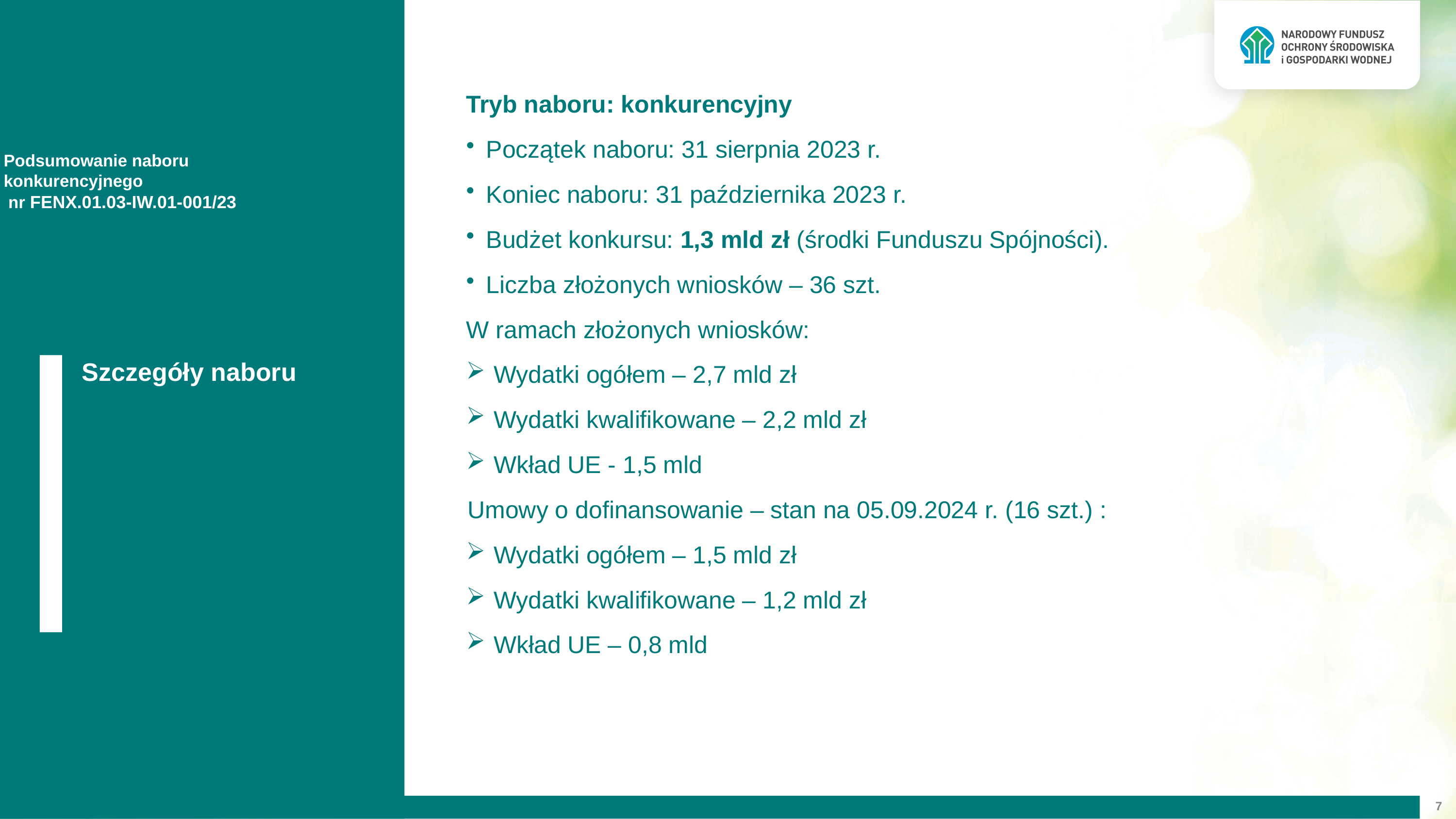

Tryb naboru: konkurencyjny
Początek naboru: 31 sierpnia 2023 r.
Koniec naboru: 31 października 2023 r.
Budżet konkursu: 1,3 mld zł (środki Funduszu Spójności).
Liczba złożonych wniosków – 36 szt.
W ramach złożonych wniosków:
Wydatki ogółem – 2,7 mld zł
Wydatki kwalifikowane – 2,2 mld zł
Wkład UE - 1,5 mld
Umowy o dofinansowanie – stan na 05.09.2024 r. (16 szt.) :
Wydatki ogółem – 1,5 mld zł
Wydatki kwalifikowane – 1,2 mld zł
Wkład UE – 0,8 mld

Podsumowanie naboru konkurencyjnego
 nr FENX.01.03-IW.01-001/23
Szczegóły naboru

7